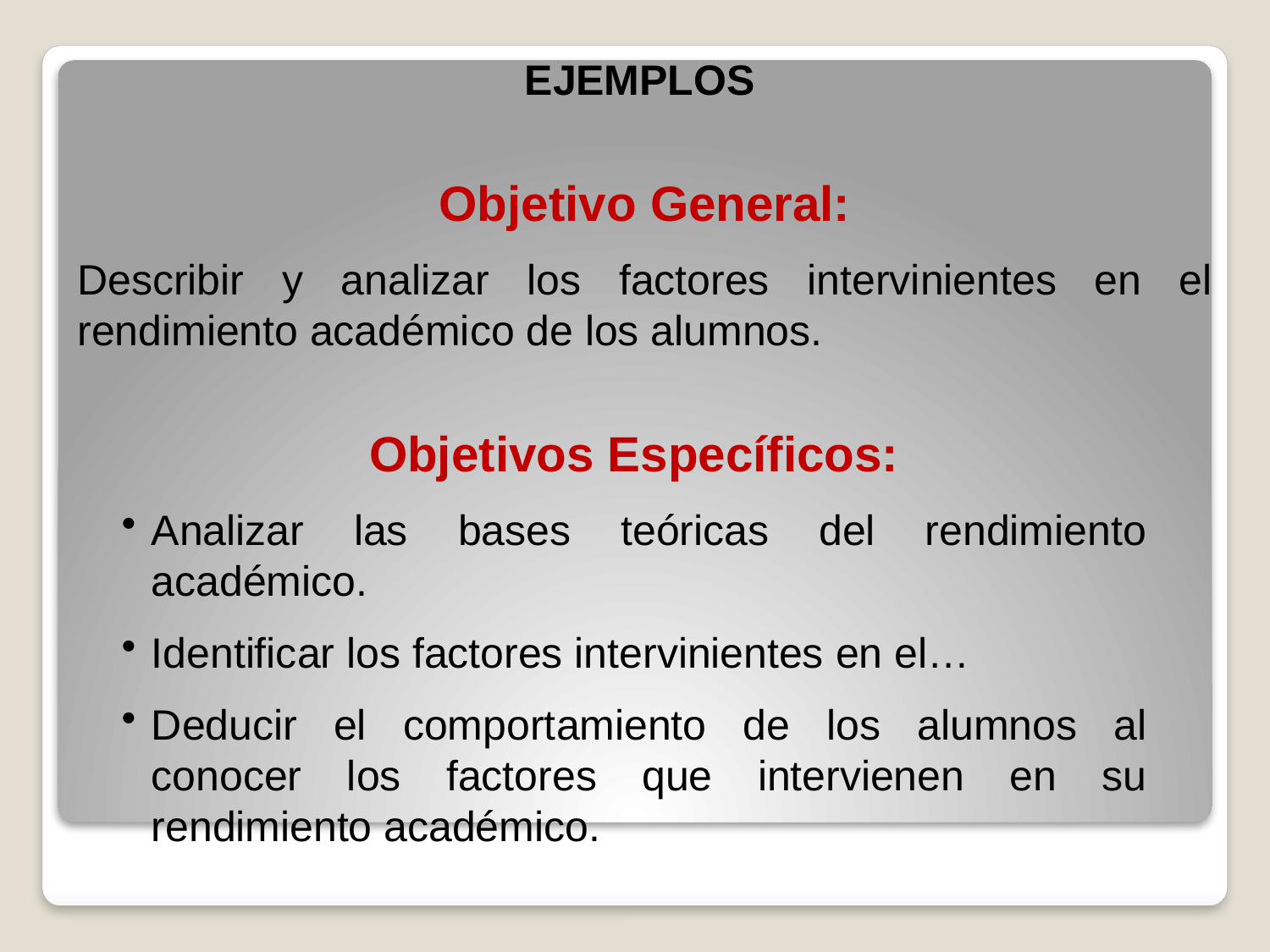

EJEMPLOS
Objetivo General:
Describir y analizar los factores intervinientes en el rendimiento académico de los alumnos.
Objetivos Específicos:
Analizar las bases teóricas del rendimiento académico.
Identificar los factores intervinientes en el…
Deducir el comportamiento de los alumnos al conocer los factores que intervienen en su rendimiento académico.